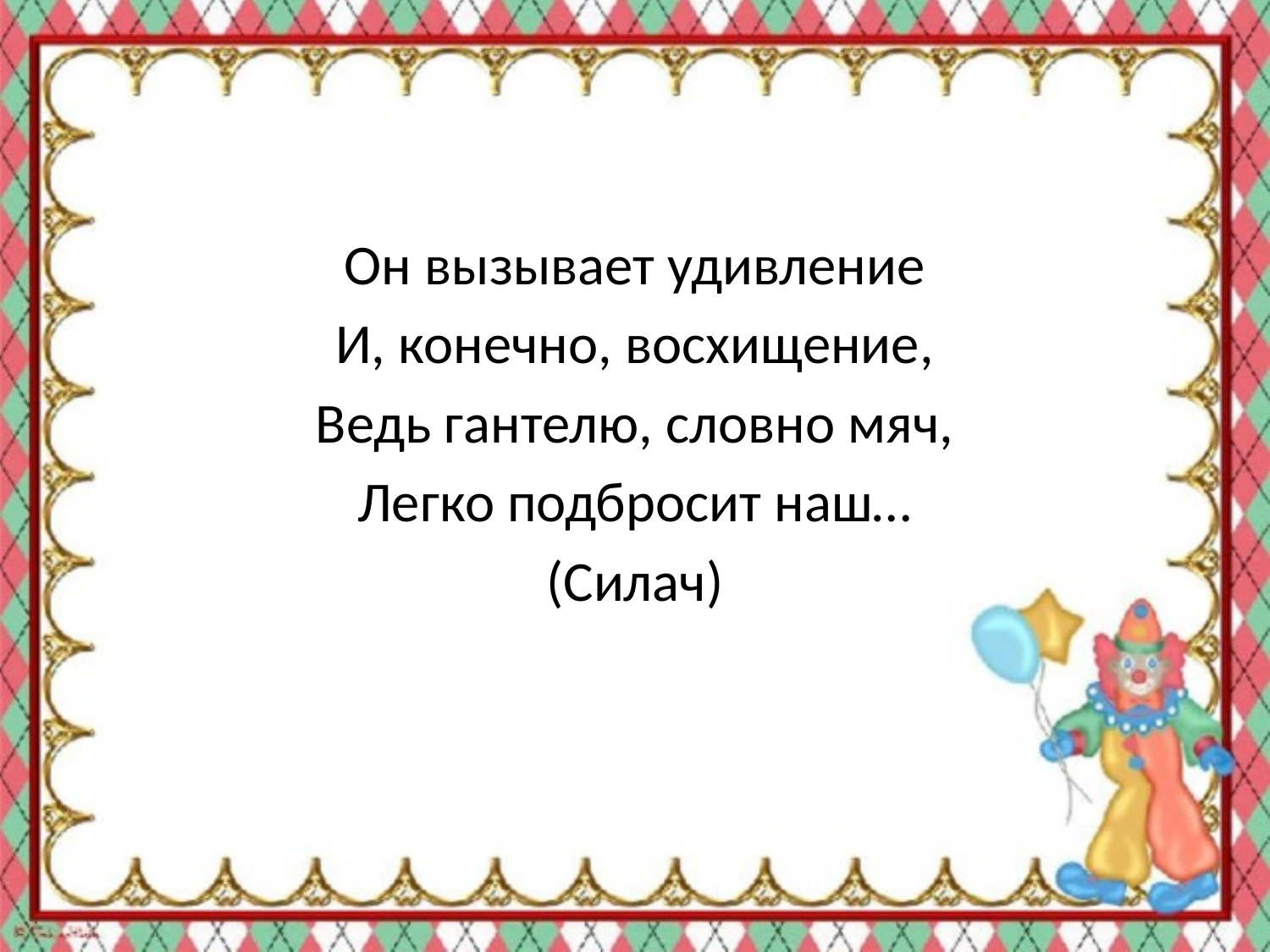

#
Он вызывает удивление
И, конечно, восхищение,
Ведь гантелю, словно мяч,
Легко подбросит наш…
(Силач)